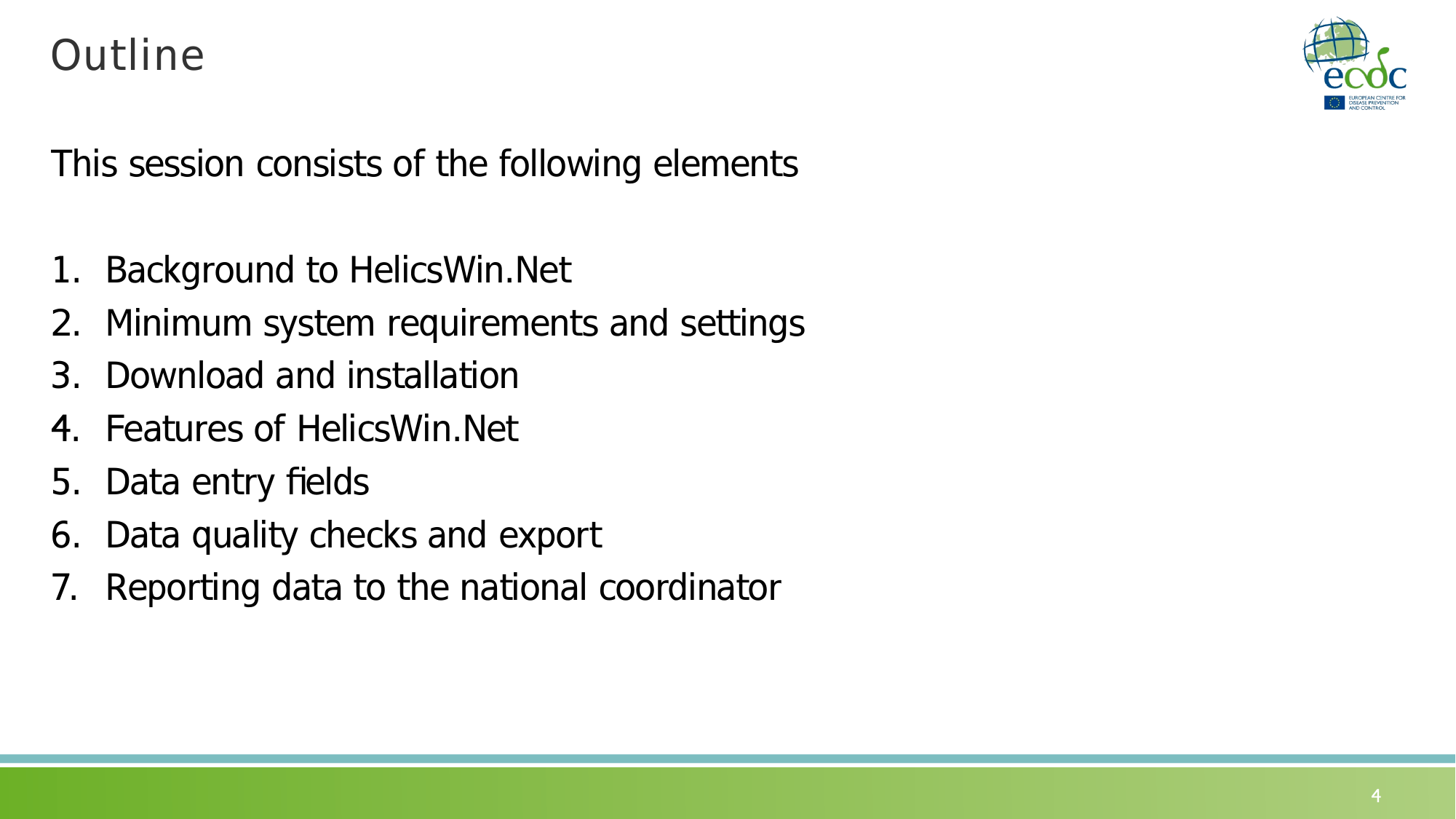

# Outline
This session consists of the following elements

Background to HelicsWin.Net
Minimum system requirements and settings
Download and installation
Features of HelicsWin.Net
Data entry fields
Data quality checks and export
Reporting data to the national coordinator

4